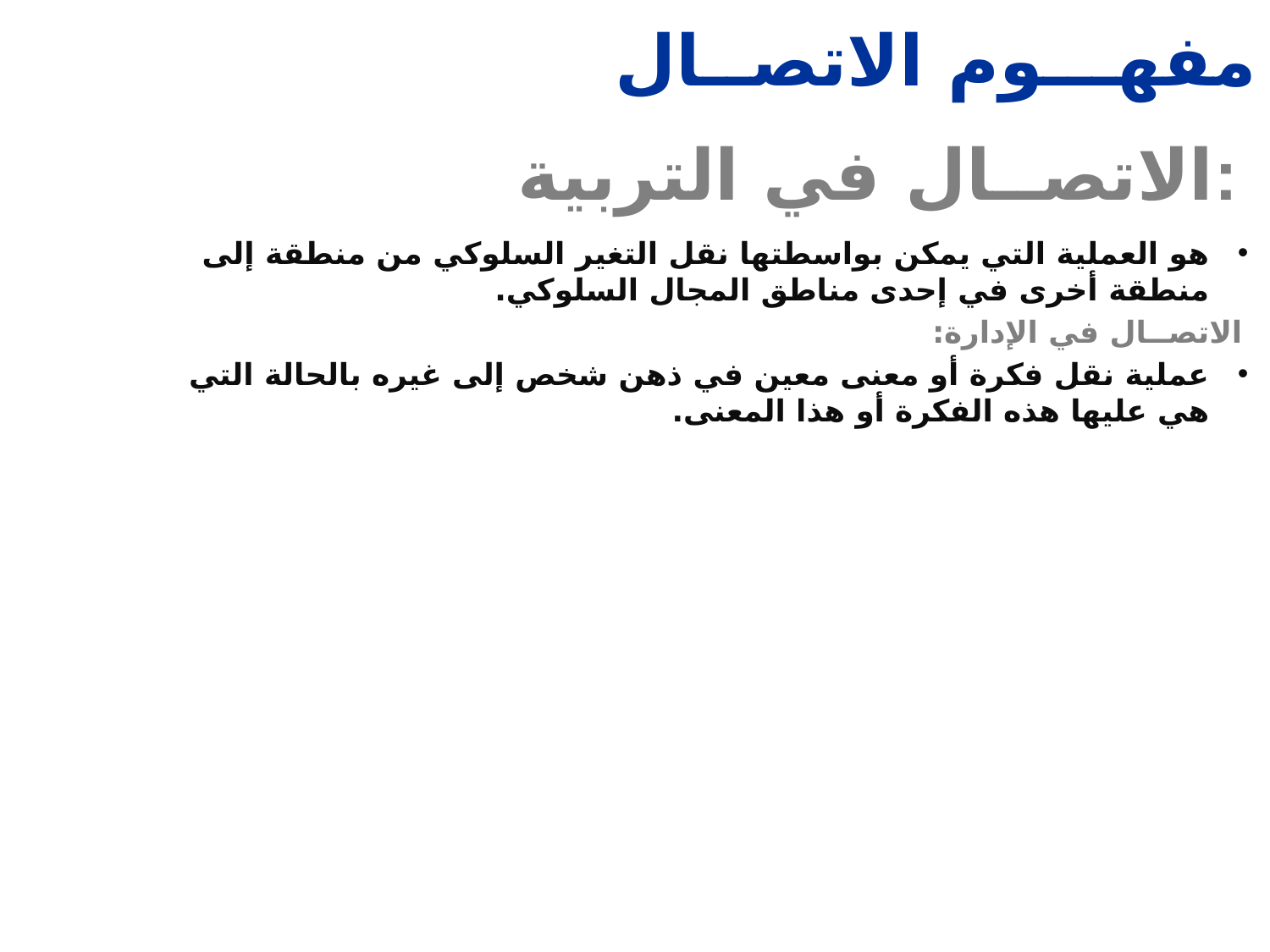

مفهـــوم الاتصــال
 الاتصــال في التربية:
هو العملية التي يمكن بواسطتها نقل التغير السلوكي من منطقة إلى منطقة أخرى في إحدى مناطق المجال السلوكي.
الاتصــال في الإدارة:
عملية نقل فكرة أو معنى معين في ذهن شخص إلى غيره بالحالة التي هي عليها هذه الفكرة أو هذا المعنى.